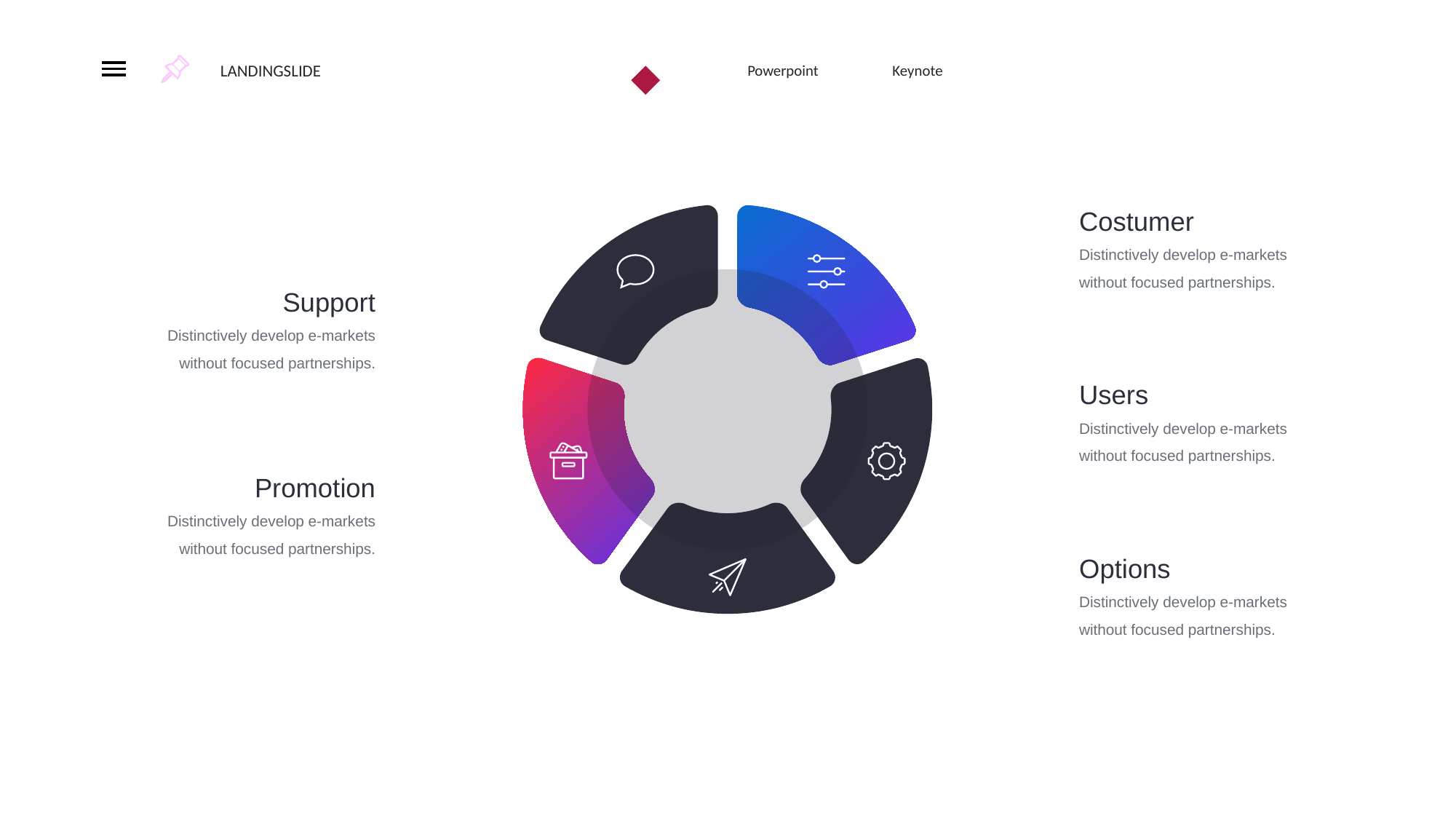

LANDINGSLIDE
Powerpoint
Keynote
Google Slides

6
Costumer
Distinctively develop e-markets
without focused partnerships.

Support
Distinctively develop e-markets
without focused partnerships.

Users
Distinctively develop e-markets
without focused partnerships.

Promotion
Distinctively develop e-markets
without focused partnerships.

Options
Distinctively develop e-markets
without focused partnerships.